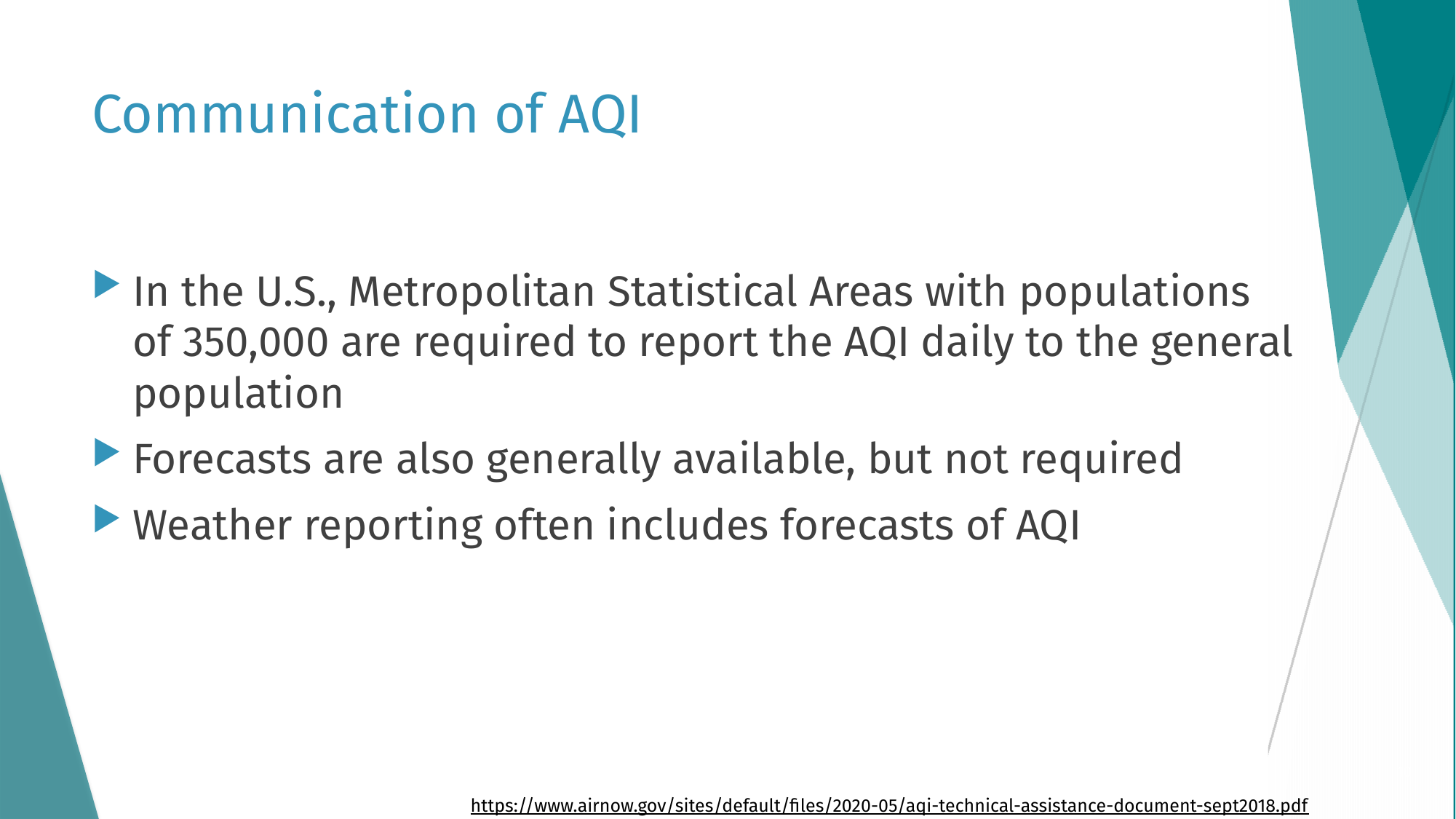

# Communication of AQI
In the U.S., Metropolitan Statistical Areas with populations of 350,000 are required to report the AQI daily to the general population
Forecasts are also generally available, but not required
Weather reporting often includes forecasts of AQI
10
https://www.airnow.gov/sites/default/files/2020-05/aqi-technical-assistance-document-sept2018.pdf